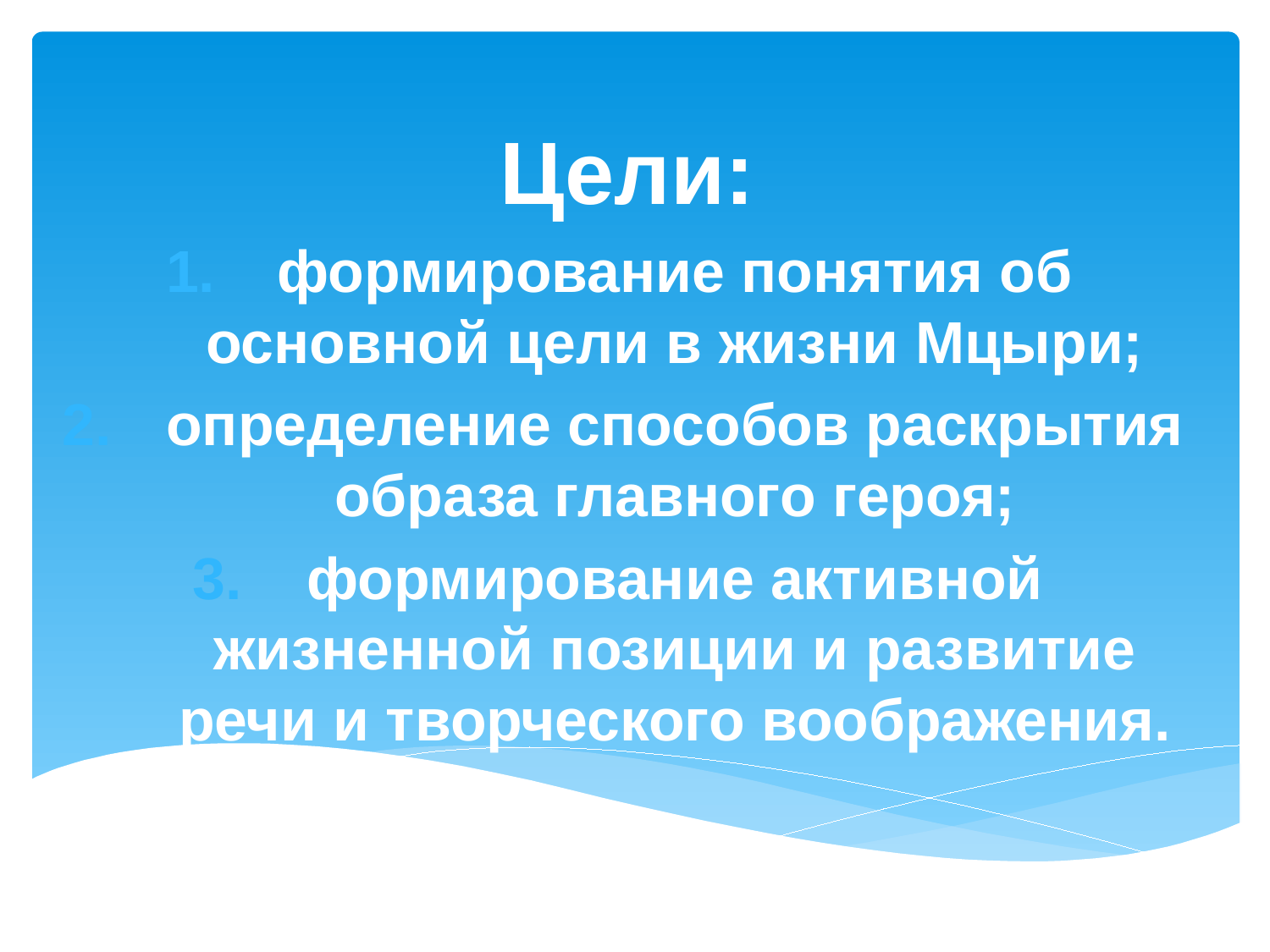

Цели:
формирование понятия об основной цели в жизни Мцыри;
определение способов раскрытия образа главного героя;
формирование активной жизненной позиции и развитие речи и творческого воображения.